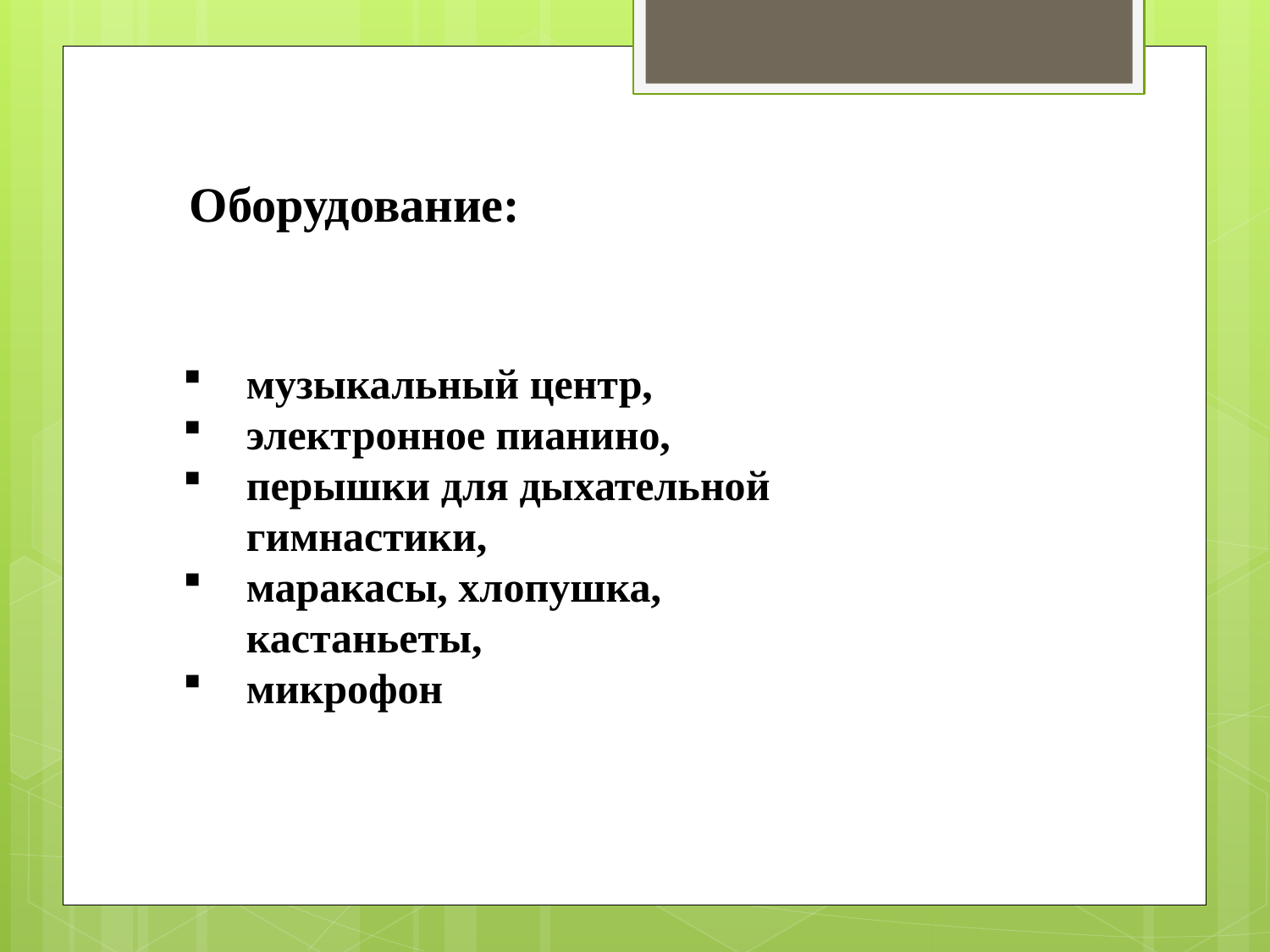

Оборудование:

музыкальный центр,
электронное пианино,
перышки для дыхательной гимнастики,
маракасы, хлопушка, кастаньеты,
микрофон